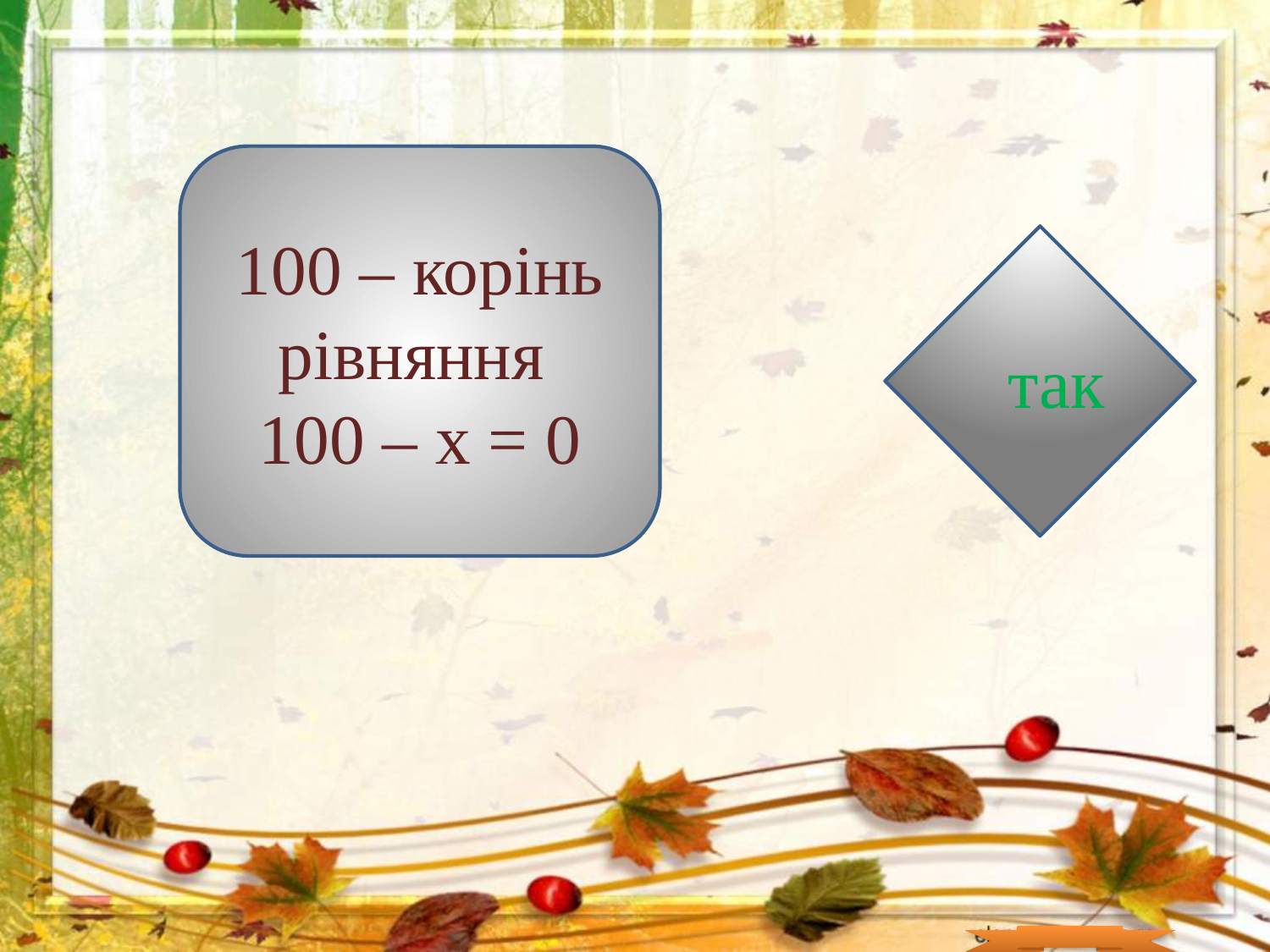

100 – корінь рівняння
100 – х = 0

так